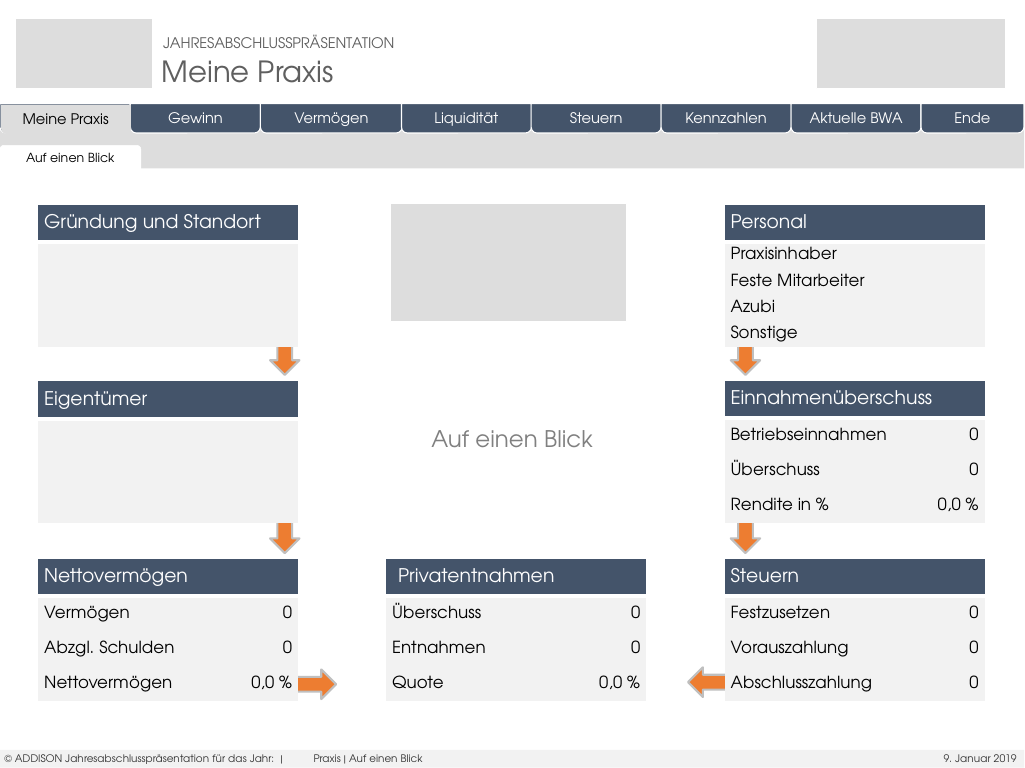

|  |  |  |  |  |  |  |
| --- | --- | --- | --- | --- | --- | --- |
Auf einen Blick
Eigene Folie
| Gründung und Standort |
| --- |
|  |
|  |
| Personal |  |
| --- | --- |
| Praxisinhaber |  |
| Feste Mitarbeiter |  |
| Azubi |  |
| Sonstige |  |

| Eigentümer |
| --- |
|  |
|  |
|  |
|  |
|  |
| Einnahmenüberschuss |  |
| --- | --- |
| Betriebseinnahmen | 0 |
| Überschuss | 0 |
| Rendite in % | 0,0 % |
|  |
| --- |
|  |
|  |
|  |
|  |
Auf einen Blick

| Nettovermögen |  |
| --- | --- |
| Vermögen | 0 |
| Abzgl. Schulden | 0 |
| Nettovermögen | 0,0 % |
| Privatentnahmen |  |
| --- | --- |
| Überschuss | 0 |
| Entnahmen | 0 |
| Quote | 0,0 % |
| Steuern |  |
| --- | --- |
| Festzusetzen | 0 |
| Vorauszahlung | 0 |
| Abschlusszahlung | 0 |

# Praxis | Auf einen Blick
© ADDISON Jahresabschlusspräsentation für das Jahr:  |